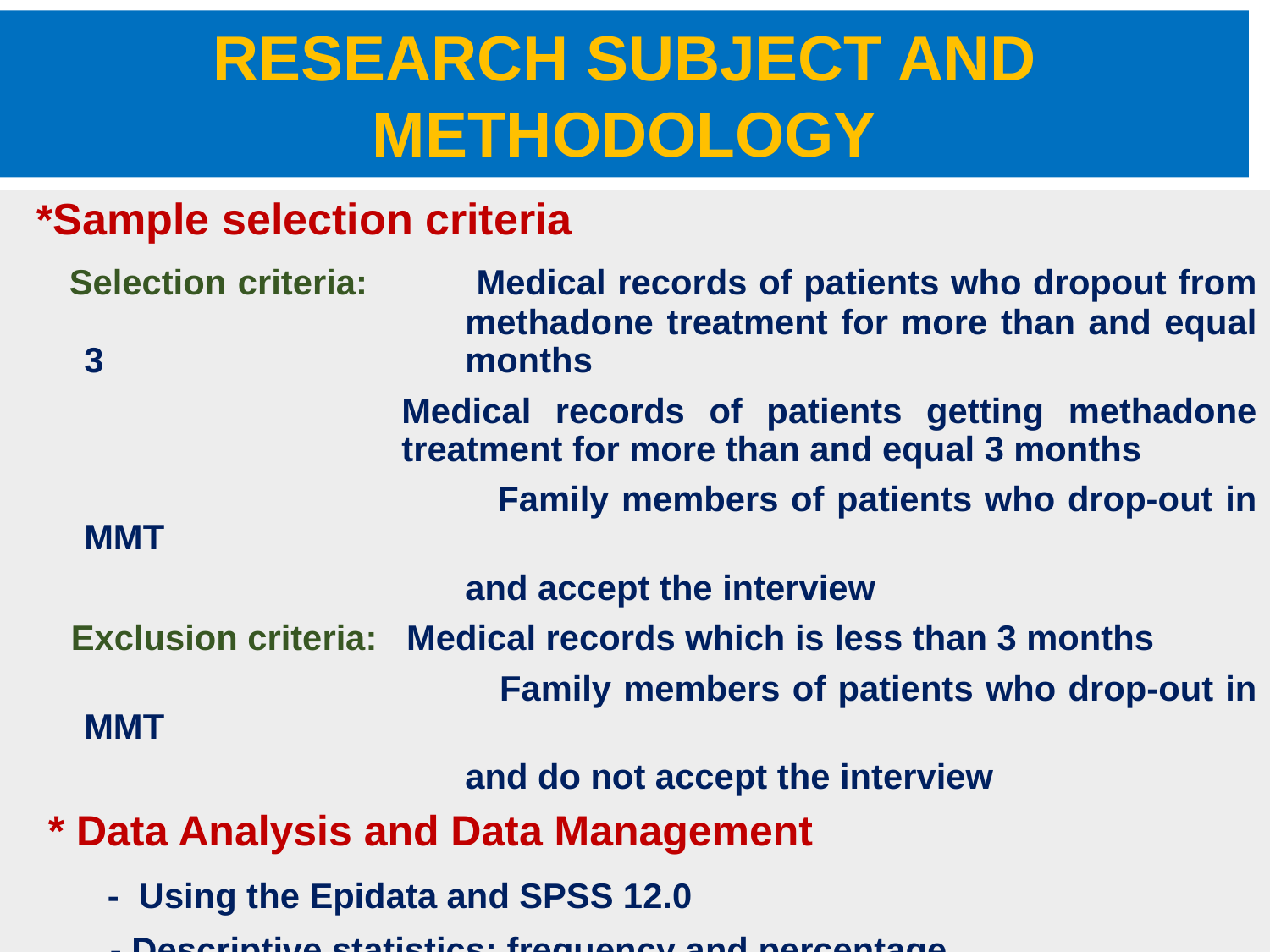

RESEARCH SUBJECT AND METHODOLOGY

  *Sample selection criteria
    Selection criteria: 	Medical records of patients who dropout from 			methadone treatment for more than and equal 3 			months
	Medical records of patients getting methadone treatment for more than and equal 3 months
		            		Family members of patients who drop-out in MMT
 				and accept the interview
      Exclusion criteria:   Medical records which is less than 3 months
	               		Family members of patients who drop-out in MMT
 				and do not accept the interview
   * Data Analysis and Data Management
        -  Using the Epidata and SPSS 12.0
          - Descriptive statistics: frequency and percentage
          - Statistical analysis: determining the relevance